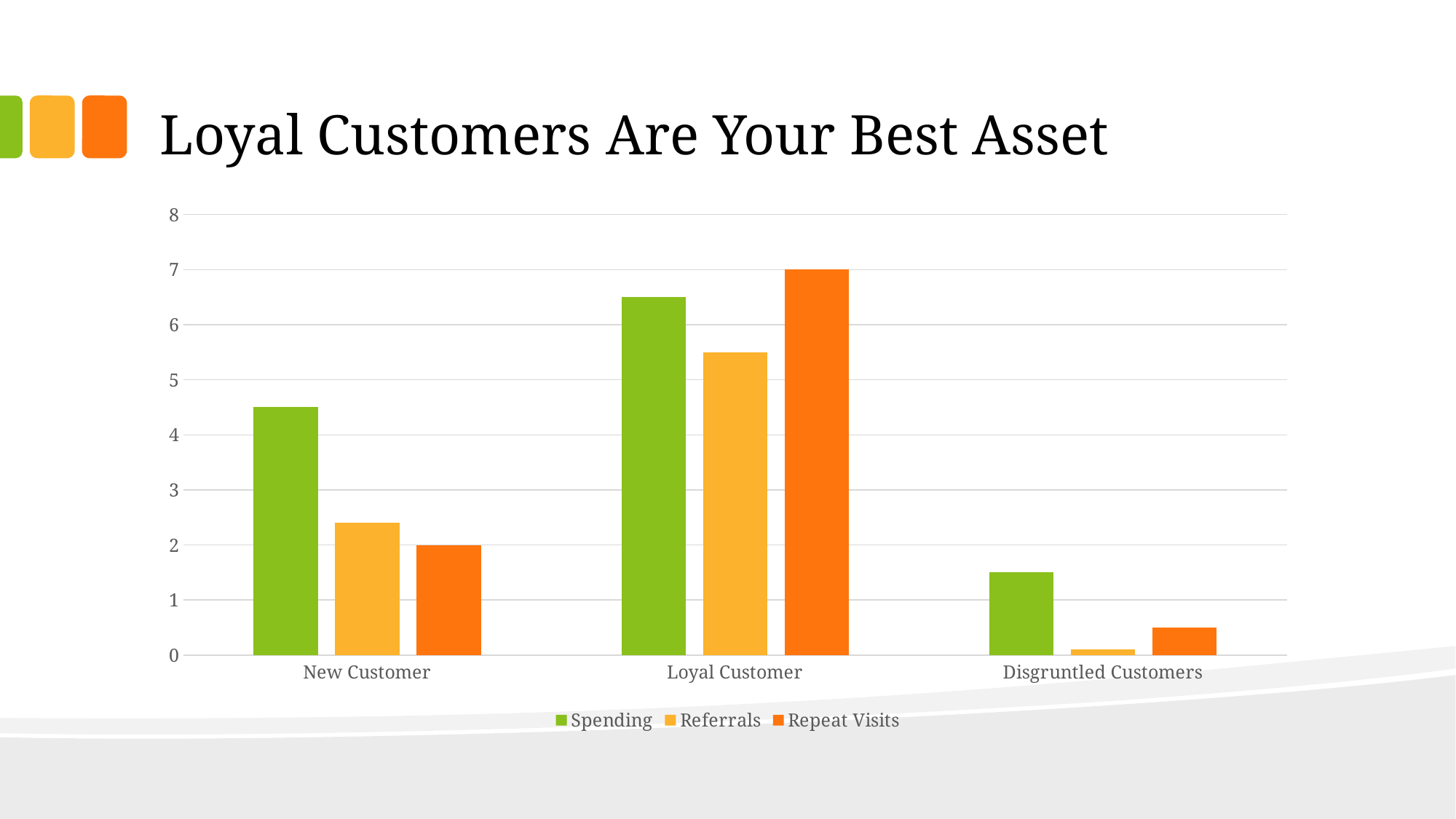

# Loyal Customers Are Your Best Asset

### Chart

| Category | Spending | Referrals | Repeat Visits |
|---|---|---|---|
| New Customer | 4.5 | 2.4 | 2.0 |
| Loyal Customer | 6.5 | 5.5 | 7.0 |
| Disgruntled Customers | 1.5 | 0.1 | 0.5 |